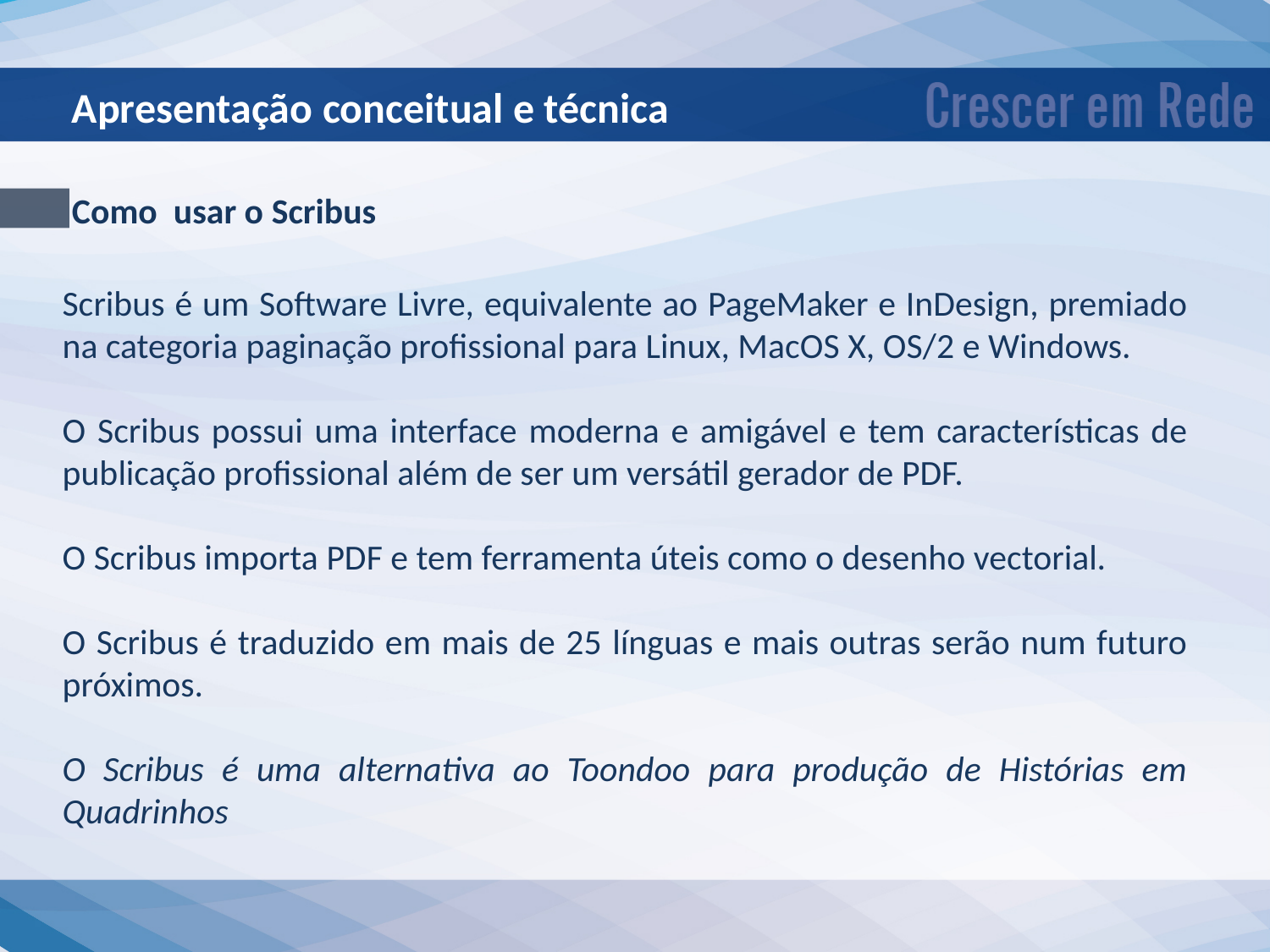

Apresentação conceitual e técnica
Como  usar o Scribus

Scribus é um Software Livre, equivalente ao PageMaker e InDesign, premiado na categoria paginação profissional para Linux, MacOS X, OS/2 e Windows.

O Scribus possui uma interface moderna e amigável e tem características de publicação profissional além de ser um versátil gerador de PDF.

O Scribus importa PDF e tem ferramenta úteis como o desenho vectorial.

O Scribus é traduzido em mais de 25 línguas e mais outras serão num futuro próximos.

O Scribus é uma alternativa ao Toondoo para produção de Histórias em Quadrinhos